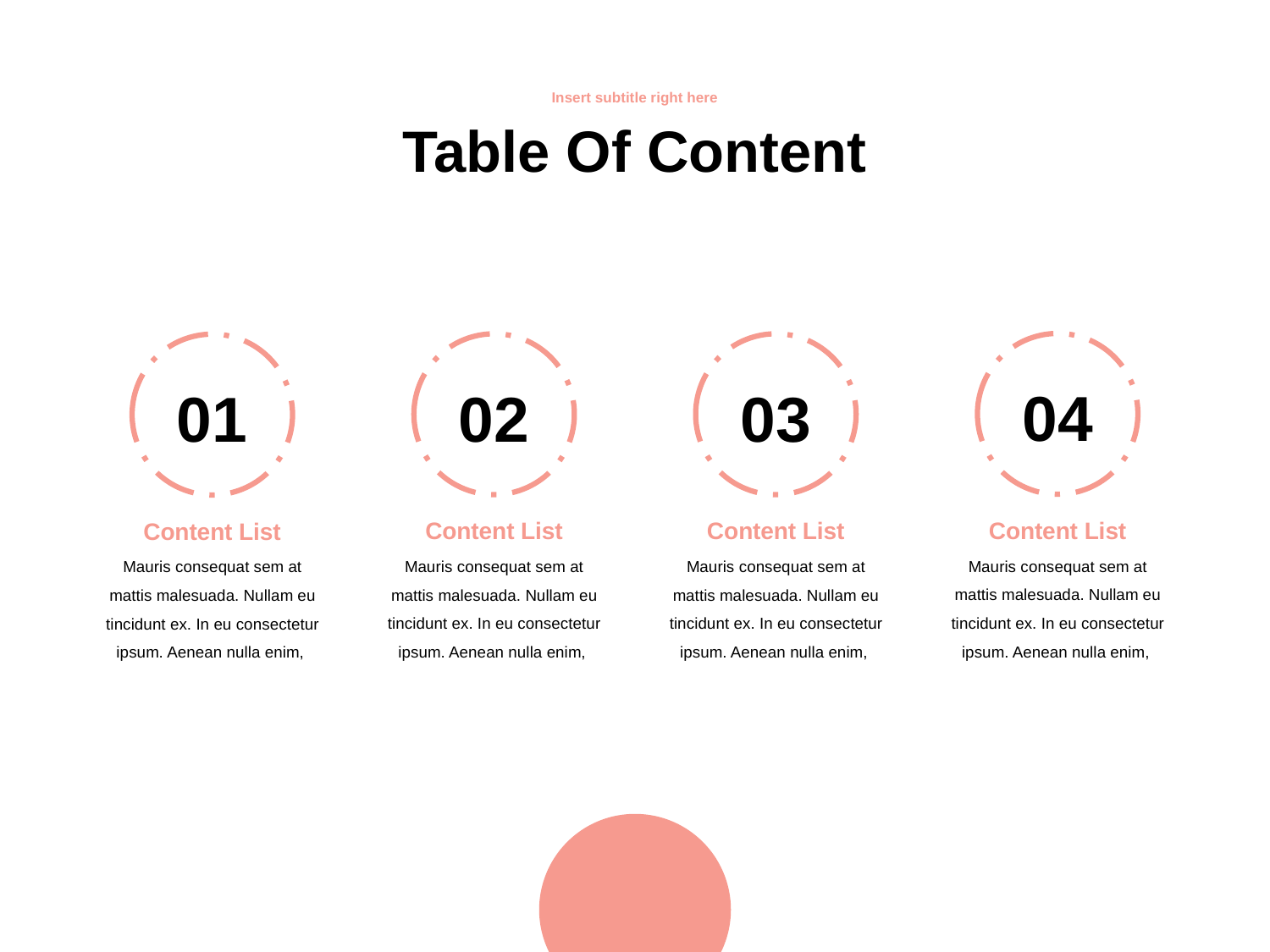

Insert subtitle right here
# Table Of Content

04
02
03
01
Content List
Content List
Content List
Content List
Mauris consequat sem at mattis malesuada. Nullam eu tincidunt ex. In eu consectetur ipsum. Aenean nulla enim,
Mauris consequat sem at mattis malesuada. Nullam eu tincidunt ex. In eu consectetur ipsum. Aenean nulla enim,
Mauris consequat sem at mattis malesuada. Nullam eu tincidunt ex. In eu consectetur ipsum. Aenean nulla enim,
Mauris consequat sem at mattis malesuada. Nullam eu tincidunt ex. In eu consectetur ipsum. Aenean nulla enim,